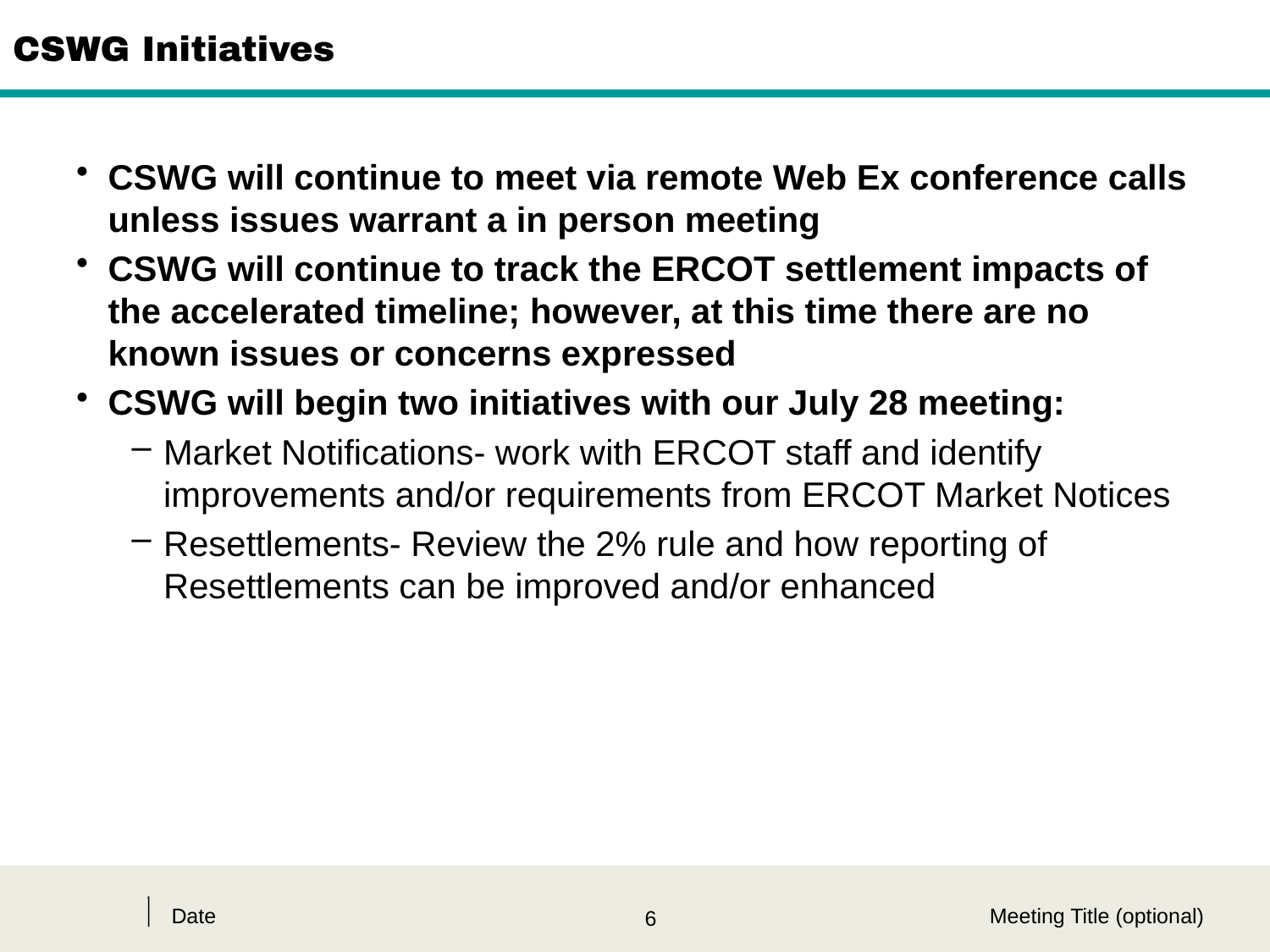

# CSWG Initiatives
CSWG will continue to meet via remote Web Ex conference calls unless issues warrant a in person meeting
CSWG will continue to track the ERCOT settlement impacts of the accelerated timeline; however, at this time there are no known issues or concerns expressed
CSWG will begin two initiatives with our July 28 meeting:
Market Notifications- work with ERCOT staff and identify improvements and/or requirements from ERCOT Market Notices
Resettlements- Review the 2% rule and how reporting of Resettlements can be improved and/or enhanced
Date
Meeting Title (optional)